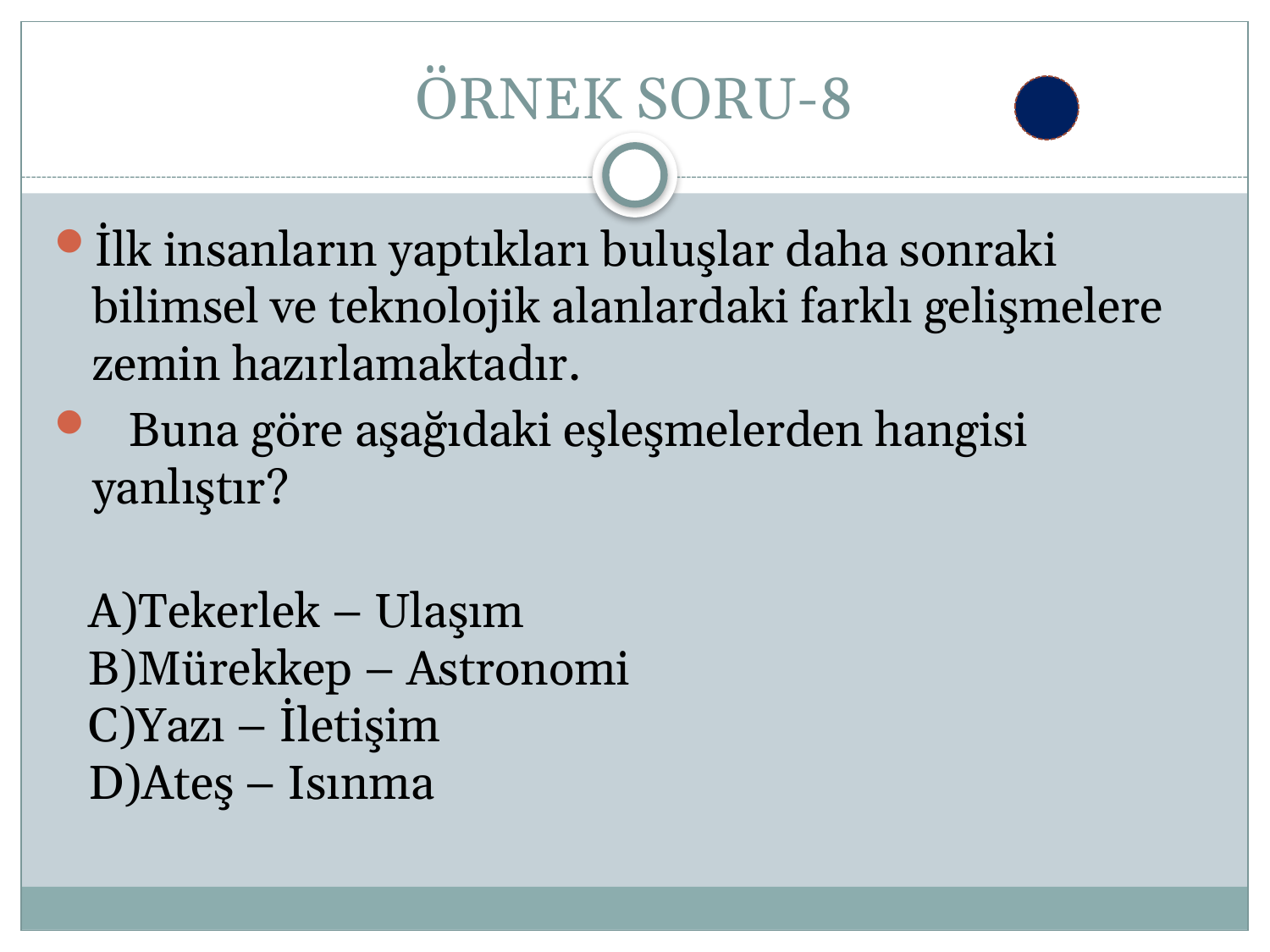

# ÖRNEK SORU-8

İlk insanların yaptıkları buluşlar daha sonraki bilimsel ve teknolojik alanlardaki farklı gelişmelere zemin hazırlamaktadır.
   Buna göre aşağıdaki eşleşmelerden hangisi yanlıştır?
   A)Tekerlek – Ulaşım
   B)Mürekkep – Astronomi
   C)Yazı – İletişim
   D)Ateş – Isınma